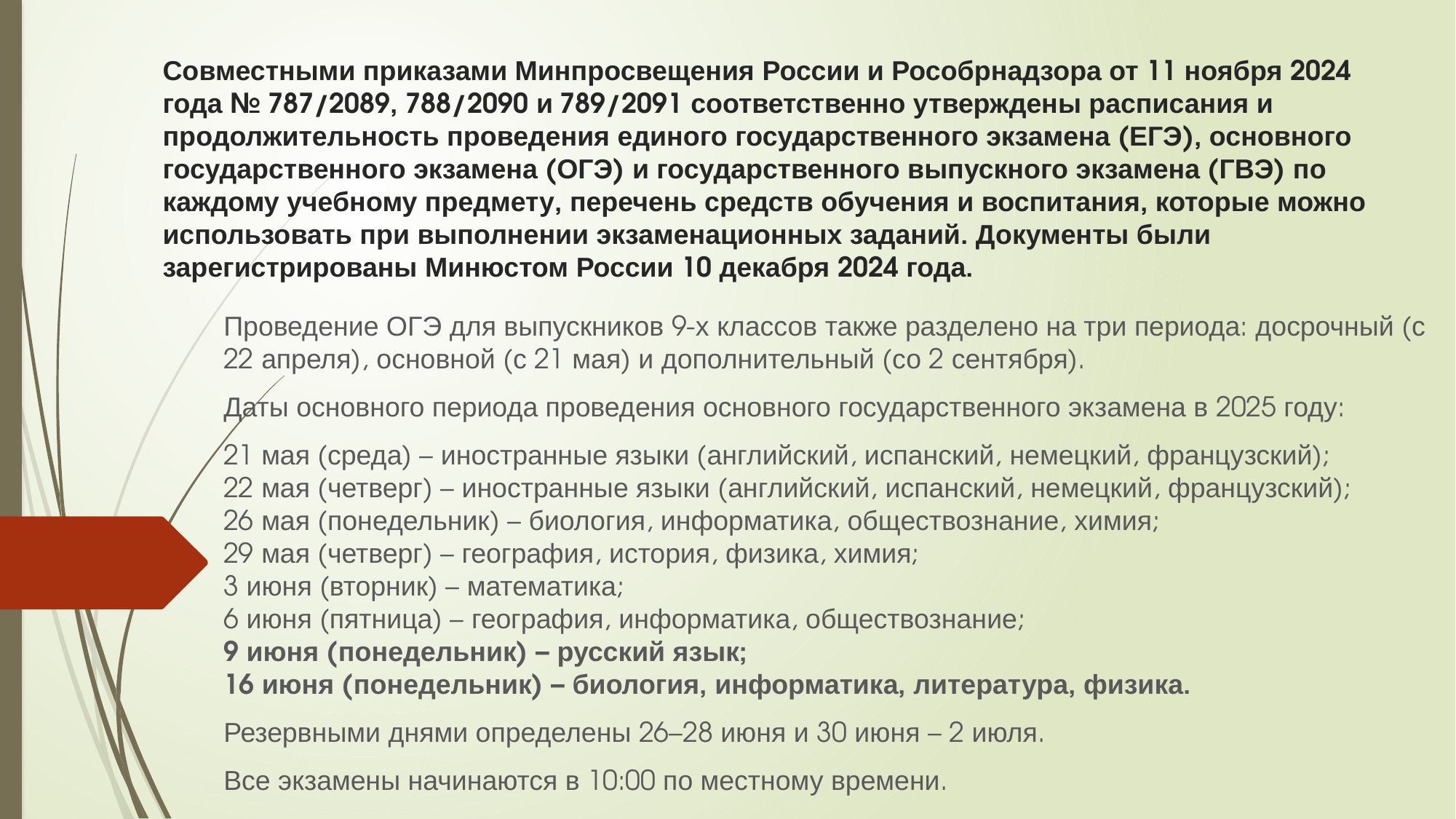

# Совместными приказами Минпросвещения России и Рособрнадзора от 11 ноября 2024 года № 787/2089, 788/2090 и 789/2091 соответственно утверждены расписания и продолжительность проведения единого государственного экзамена (ЕГЭ), основного государственного экзамена (ОГЭ) и государственного выпускного экзамена (ГВЭ) по каждому учебному предмету, перечень средств обучения и воспитания, которые можно использовать при выполнении экзаменационных заданий. Документы были зарегистрированы Минюстом России 10 декабря 2024 года.
Проведение ОГЭ для выпускников 9-х классов также разделено на три периода: досрочный (с 22 апреля), основной (с 21 мая) и дополнительный (со 2 сентября).
Даты основного периода проведения основного государственного экзамена в 2025 году:
21 мая (среда) – иностранные языки (английский, испанский, немецкий, французский);
22 мая (четверг) – иностранные языки (английский, испанский, немецкий, французский);
26 мая (понедельник) – биология, информатика, обществознание, химия;
29 мая (четверг) – география, история, физика, химия;
3 июня (вторник) – математика;
6 июня (пятница) – география, информатика, обществознание;
9 июня (понедельник) – русский язык;
16 июня (понедельник) – биология, информатика, литература, физика.
Резервными днями определены 26–28 июня и 30 июня – 2 июля.
Все экзамены начинаются в 10:00 по местному времени.